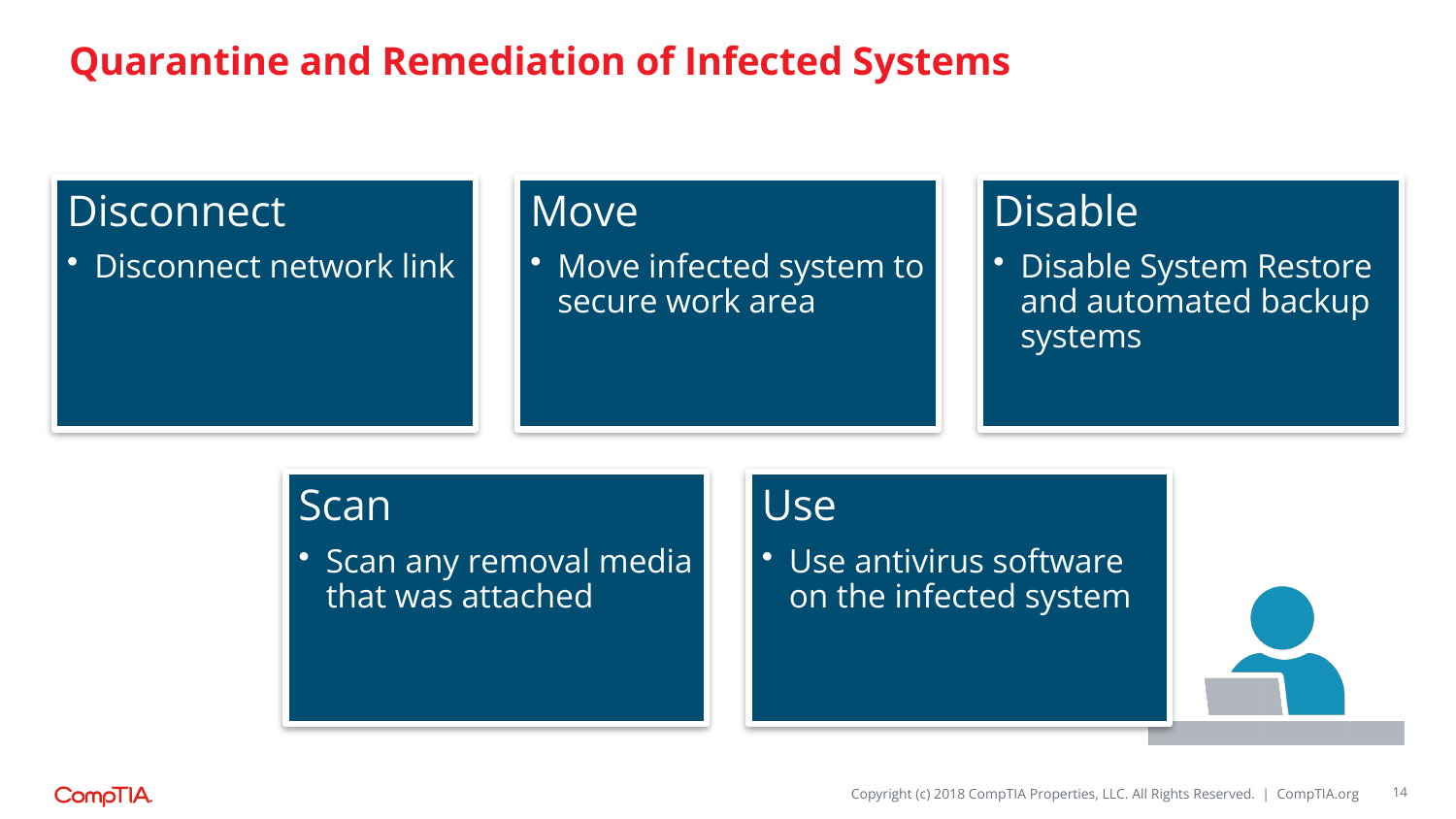

# Quarantine and Remediation of Infected Systems
Disconnect
Disconnect network link
Move
Move infected system to secure work area
Disable
Disable System Restore and automated backup systems
Scan
Scan any removal media that was attached
Use
Use antivirus software on the infected system
14